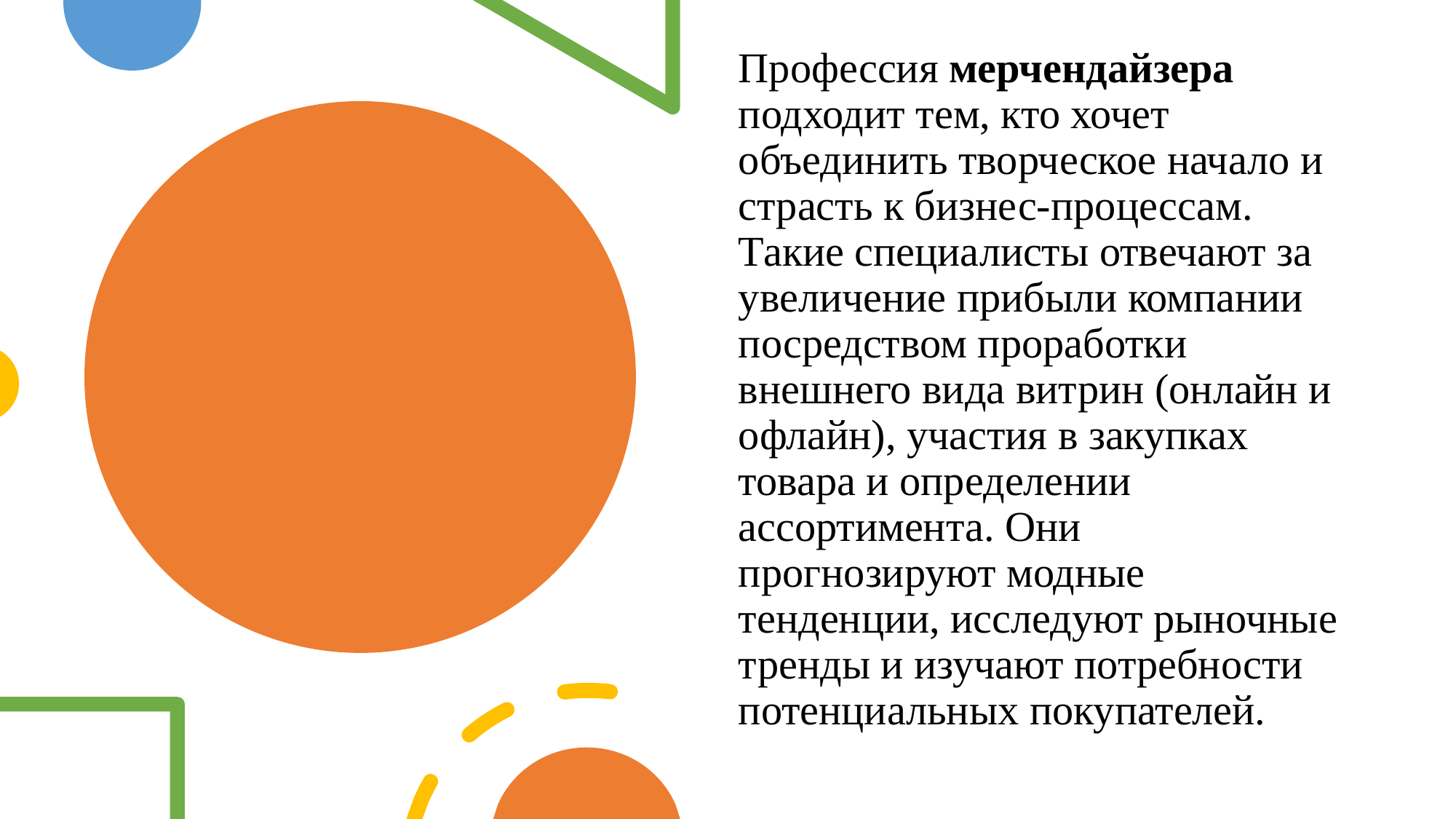

Профессия мерчендайзера подходит тем, кто хочет объединить творческое начало и страсть к бизнес-процессам. Такие специалисты отвечают за увеличение прибыли компании посредством проработки внешнего вида витрин (онлайн и офлайн), участия в закупках товара и определении ассортимента. Они прогнозируют модные тенденции, исследуют рыночные тренды и изучают потребности потенциальных покупателей.